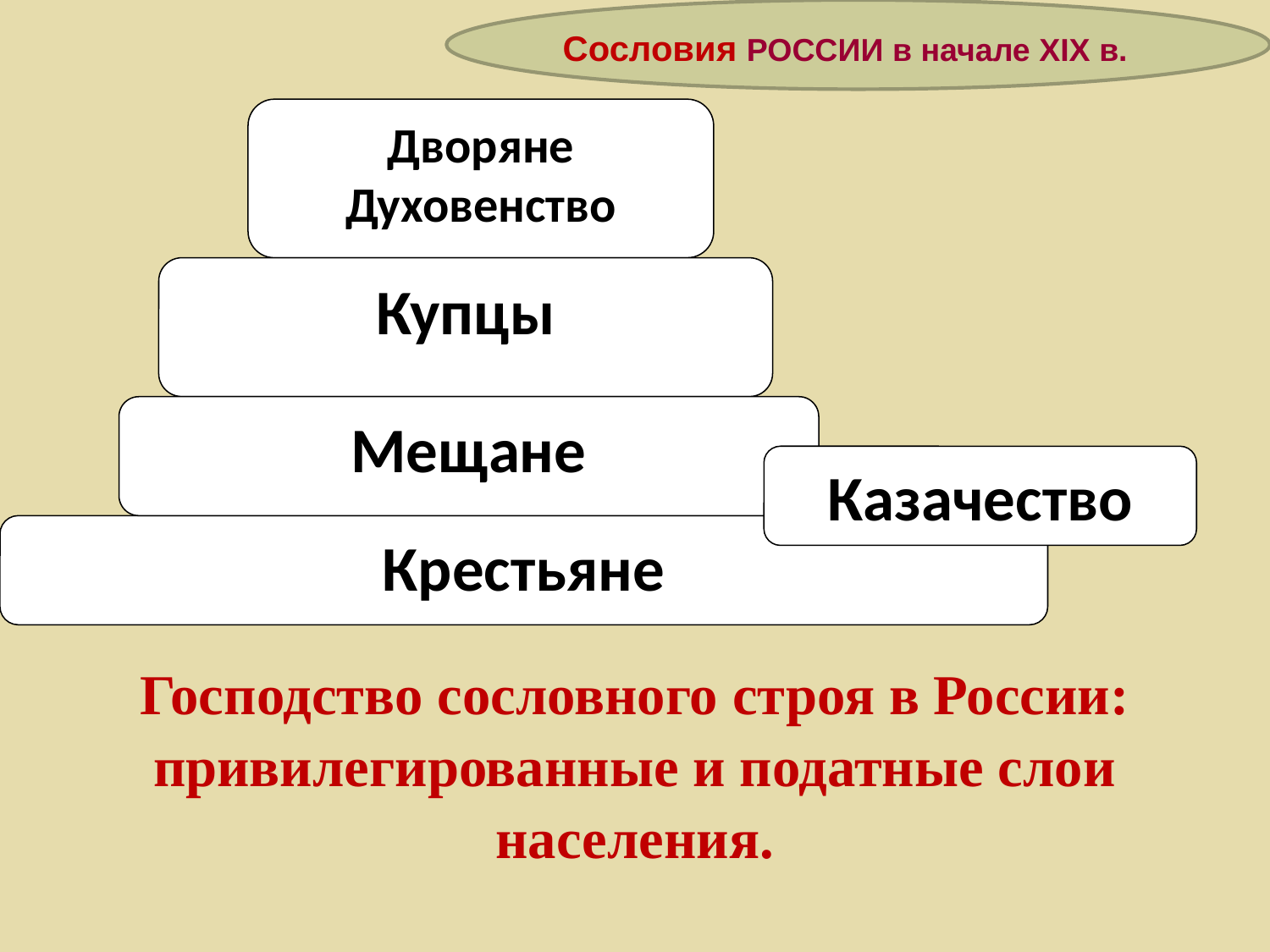

Сословия РОССИИ в начале XIX в.

Дворяне
Духовенство
Купцы
Мещане
Казачество
Крестьяне
| Господство сословного строя в России: привилегированные и податные слои населения. |
| --- |